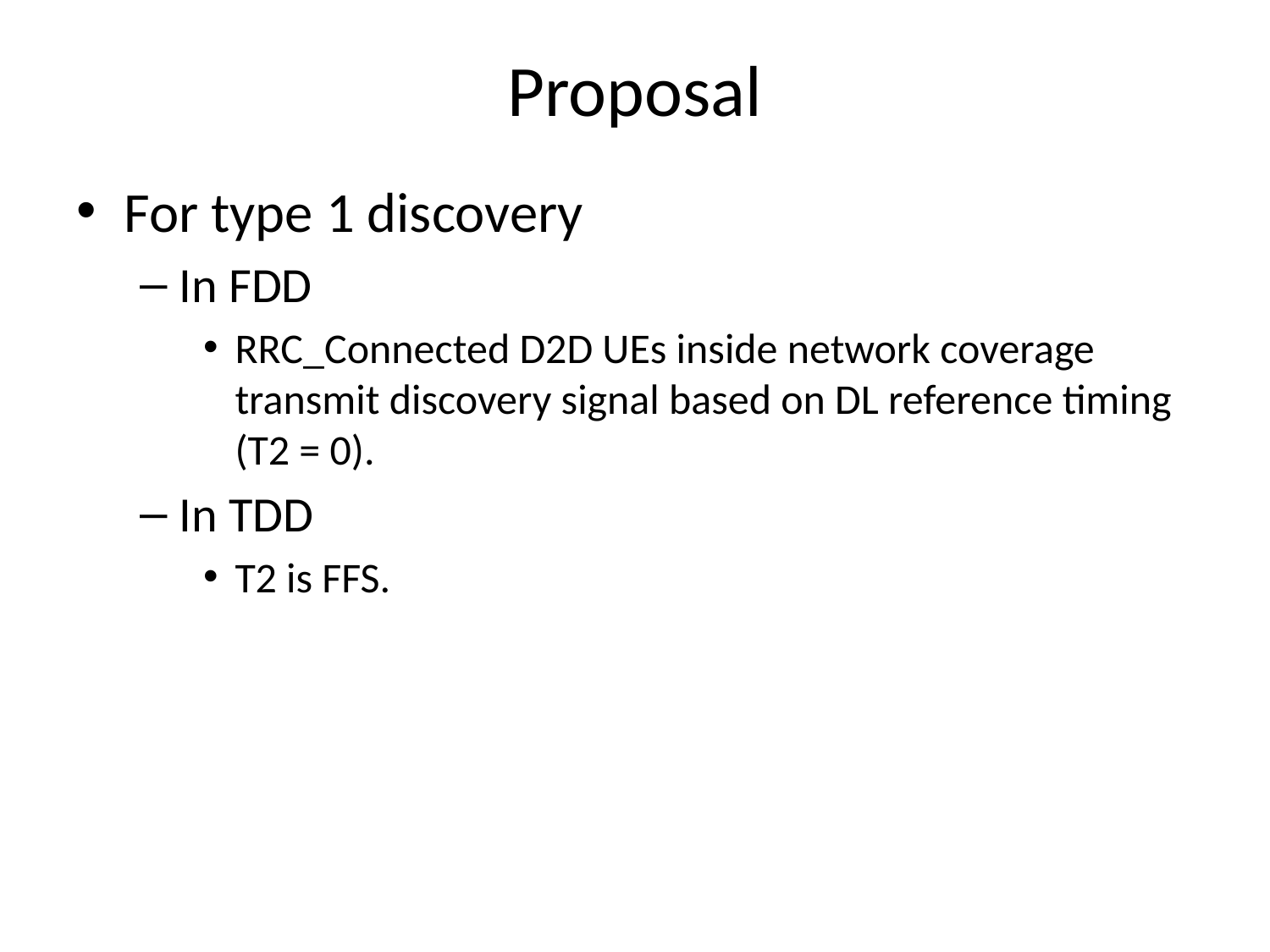

# Proposal
For type 1 discovery
In FDD
RRC_Connected D2D UEs inside network coverage transmit discovery signal based on DL reference timing (T2 = 0).
In TDD
T2 is FFS.